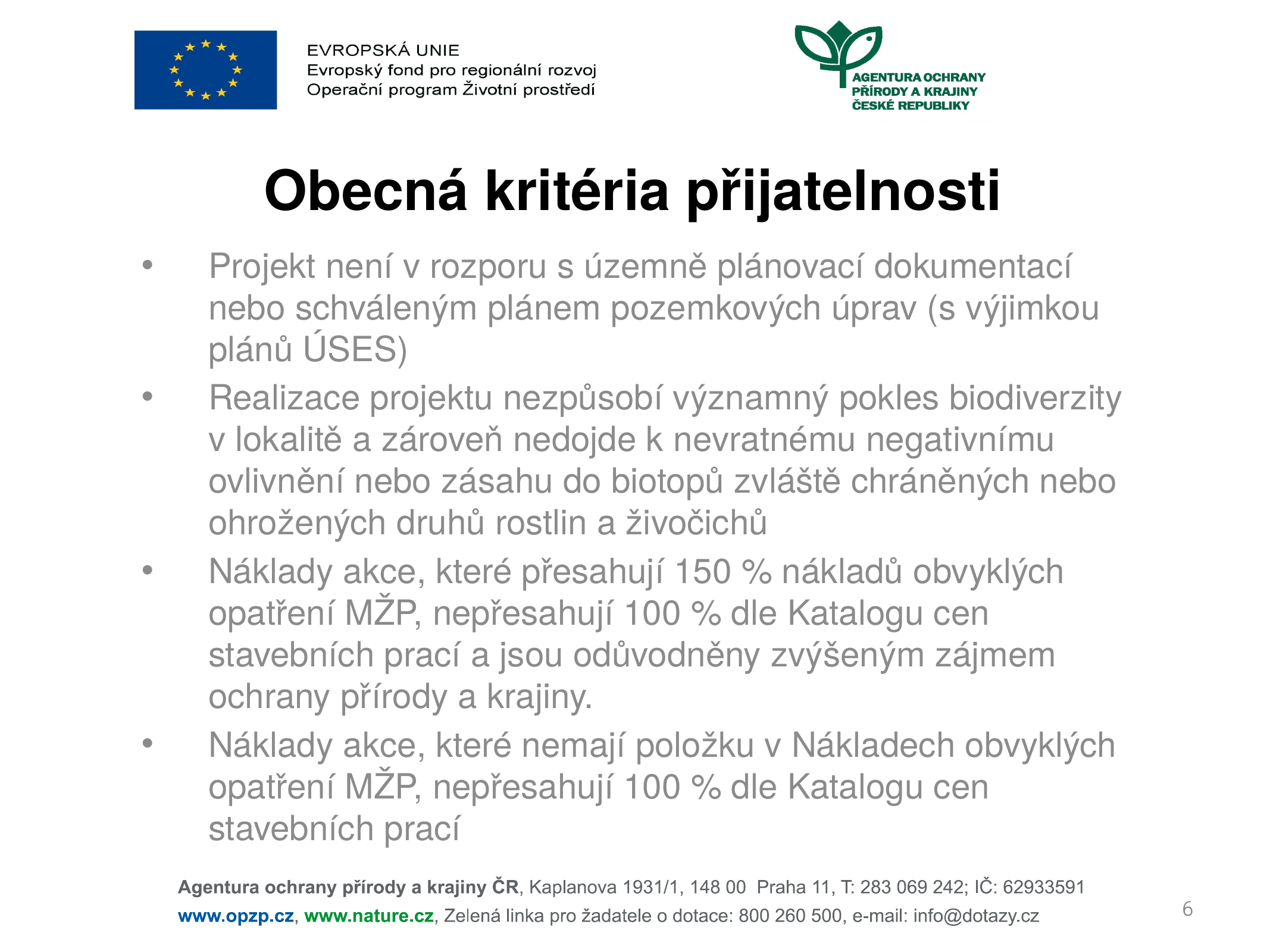

# Obecná kritéria přijatelnosti
Projekt není v rozporu s územně plánovací dokumentací nebo schváleným plánem pozem­kových úprav (s výjimkou plánů ÚSES)
Realizace projektu nezpůsobí významný pokles biodiverzity v lokalitě a zároveň nedojde k ne­vrat­nému negativnímu ovlivnění nebo zásahu do biotopů zvláště chráněných nebo ohro­že­ných druhů rostlin a živočichů
Náklady akce, které přesahují 150 % nákladů obvyklých opatření MŽP, nepřesahují 100 % dle Katalogu cen stavebních prací a jsou odůvodněny zvýšeným zájmem ochrany přírody a kra­jiny.
Náklady akce, které nemají položku v Nákladech obvyklých opatření MŽP, nepřesahují 100 % dle Katalogu cen stavebních prací

6